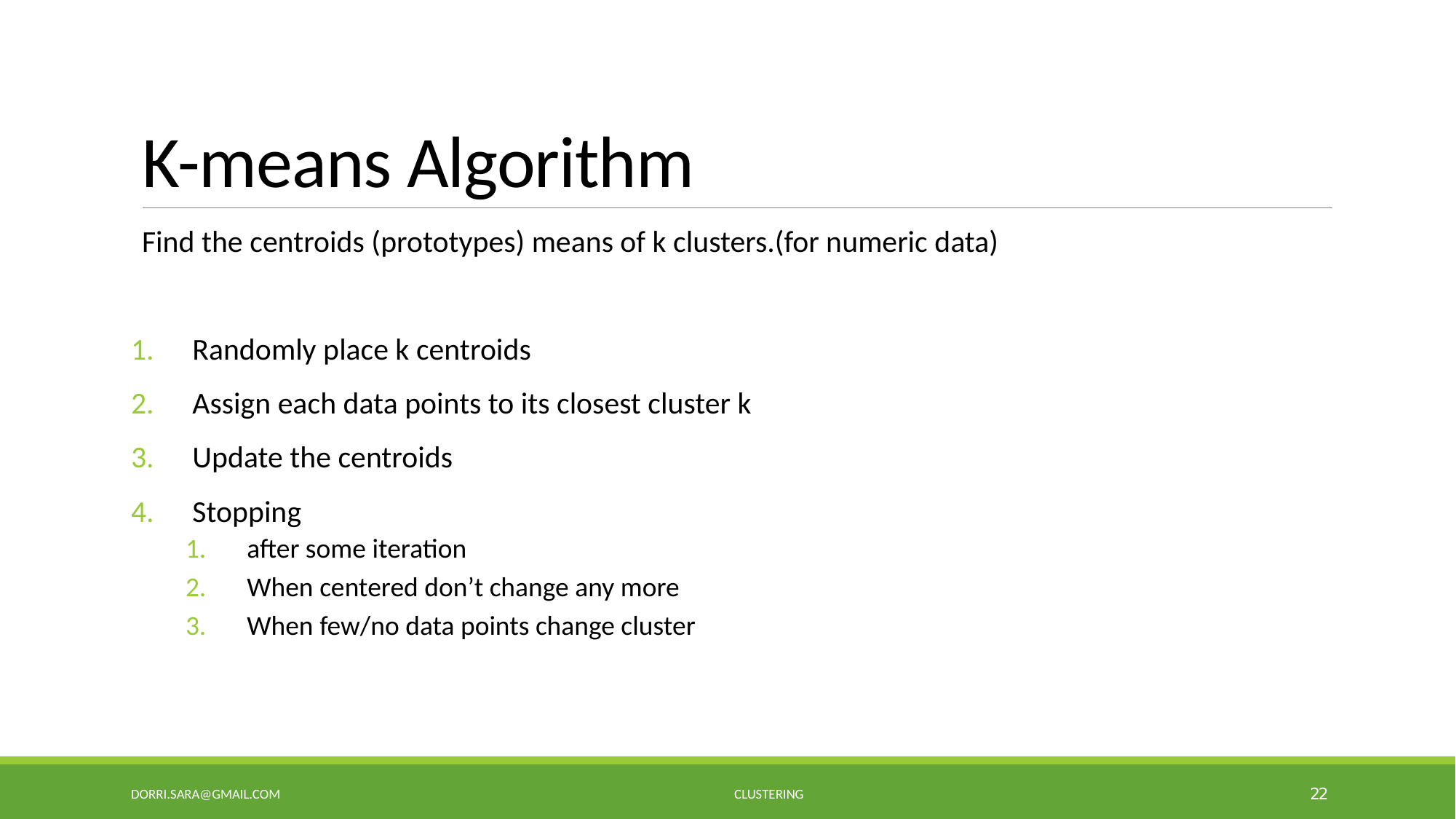

# K-means Algorithm
Find the centroids (prototypes) means of k clusters.(for numeric data)

Randomly place k centroids
Assign each data points to its closest cluster k
Update the centroids
Stopping
after some iteration
When centered don’t change any more
When few/no data points change cluster

Dorri.sara@gmail.com                                                                                                                                                   Clustering
22